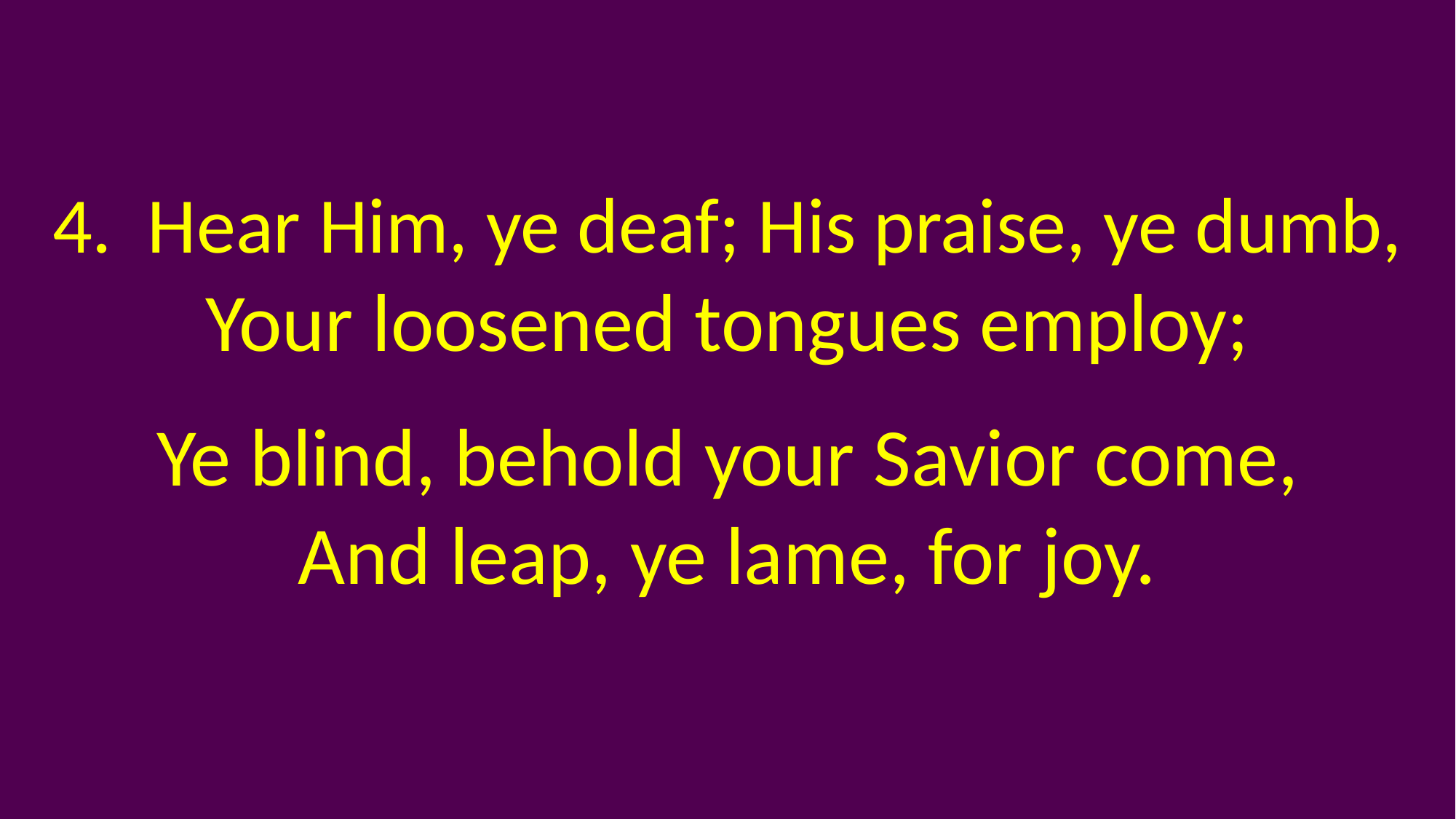

4.  Hear Him, ye deaf; His praise, ye dumb,
Your loosened tongues employ;
Ye blind, behold your Savior come,
And leap, ye lame, for joy.